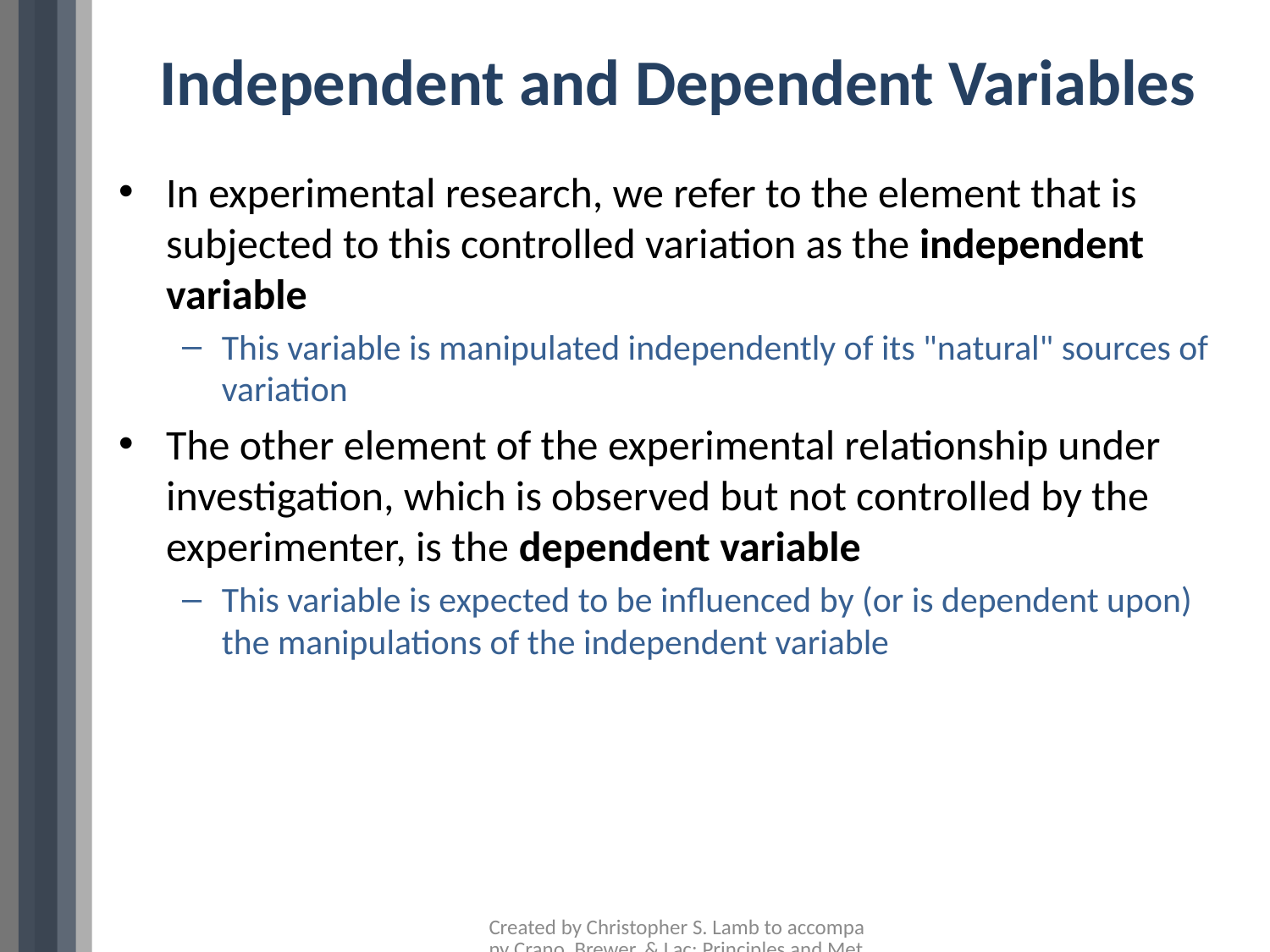

# Independent and Dependent Variables
In experimental research, we refer to the element that is subjected to this controlled variation as the independent variable
This variable is manipulated independently of its "natural" sources of variation
The other element of the experimental relationship under investigation, which is observed but not controlled by the experimenter, is the dependent variable
This variable is expected to be influenced by (or is dependent upon) the manipulations of the independent variable
Created by Christopher S. Lamb to accompany Crano, Brewer, & Lac: Principles and Methods of Social Research, 3rd Edition, 2015, Routledge/Taylor & Francis